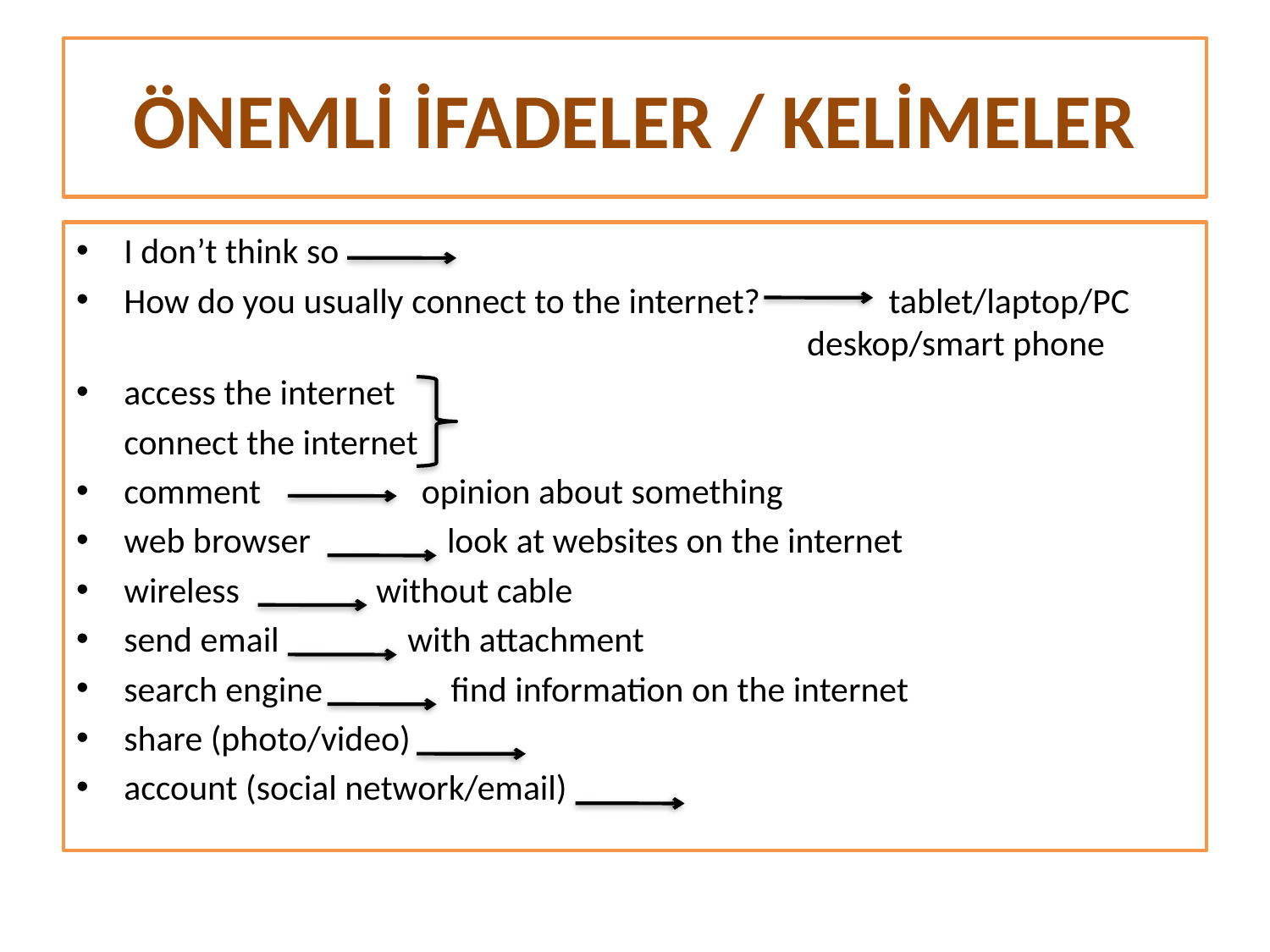

# ÖNEMLİ İFADELER / KELİMELER
I don’t think so
How do you usually connect to the internet?                tablet/laptop/PC 						      deskop/smart phone
access the internet
	connect the internet
comment                    opinion about something
web browser                 look at websites on the internet
wireless                 without cable
send email                with attachment
search engine                find information on the internet
share (photo/video)
account (social network/email)